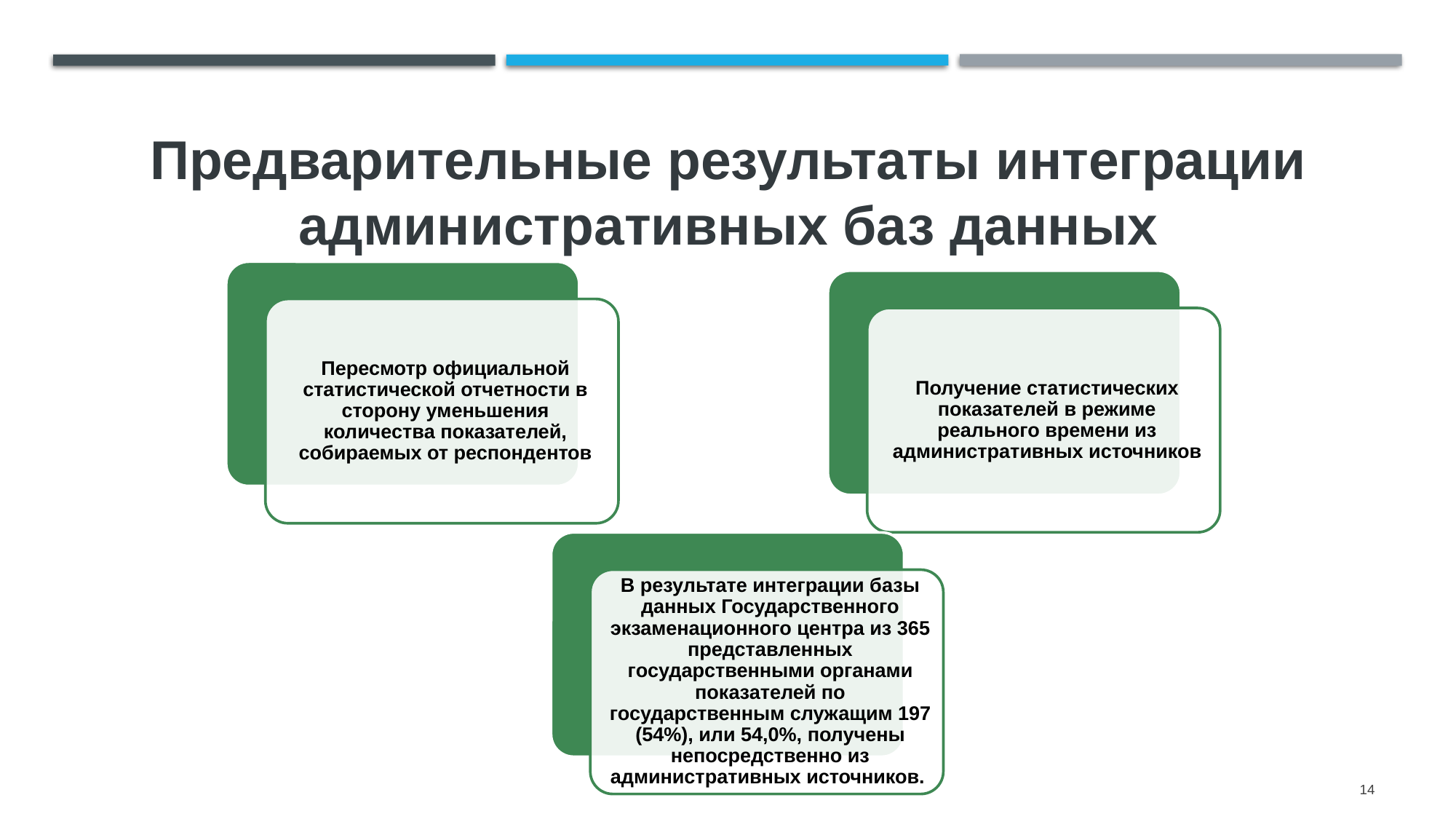

Предварительные результаты интеграции административных баз данных
Пересмотр официальной статистической отчетности в сторону уменьшения количества показателей, собираемых от респондентов
Получение статистических показателей в режиме реального времени из административных источников
В результате интеграции базы данных Государственного экзаменационного центра из 365 представленных государственными органами показателей по государственным служащим 197 (54%), или 54,0%, получены непосредственно из административных источников.
14